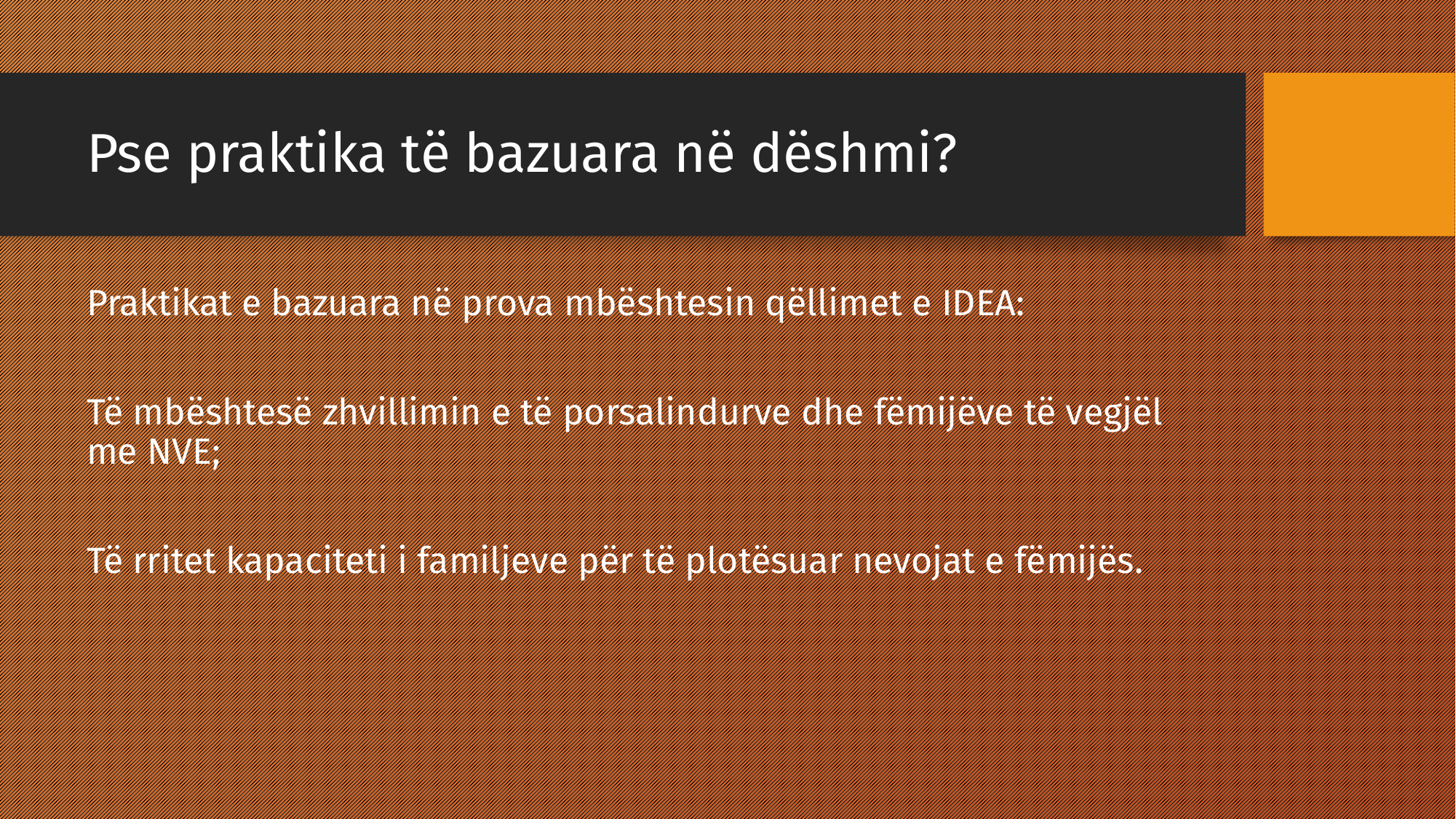

# Pse praktika të bazuara në dëshmi?
Praktikat e bazuara në prova mbështesin qëllimet e IDEA:

Të mbështesë zhvillimin e të porsalindurve dhe fëmijëve të vegjël me NVE;

Të rritet kapaciteti i familjeve për të plotësuar nevojat e fëmijës.